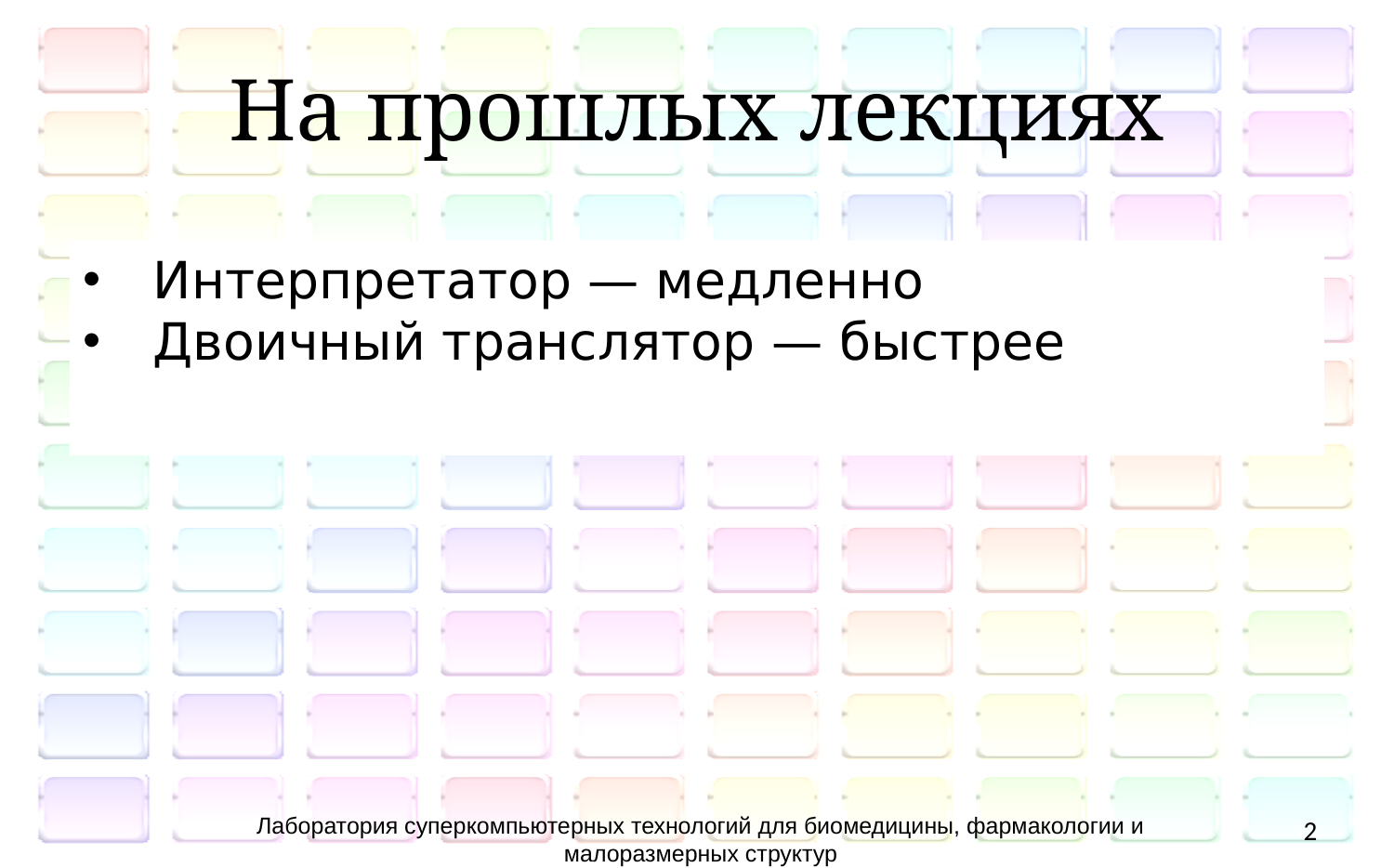

На прошлых лекциях
Интерпретатор — медленно
Двоичный транслятор — быстрее
Лаборатория суперкомпьютерных технологий для биомедицины, фармакологии и малоразмерных структур
2